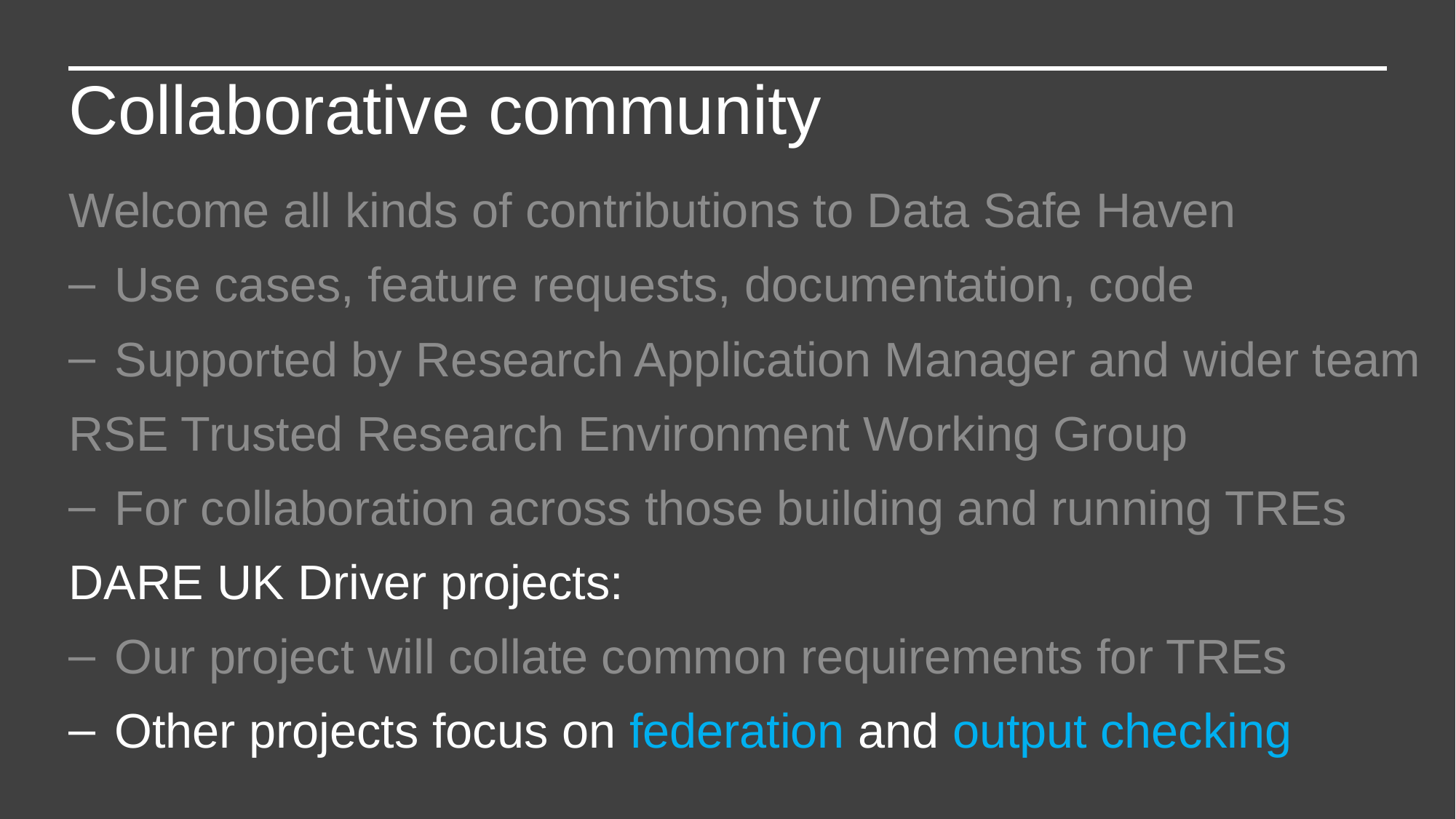

Collaborative community
Welcome all kinds of contributions to Data Safe Haven
Use cases, feature requests, documentation, code
Supported by Research Application Manager and wider team
RSE Trusted Research Environment Working Group
For collaboration across those building and running TREs
DARE UK Driver projects:
Our project will collate common requirements for TREs
Other projects focus on federation and output checking